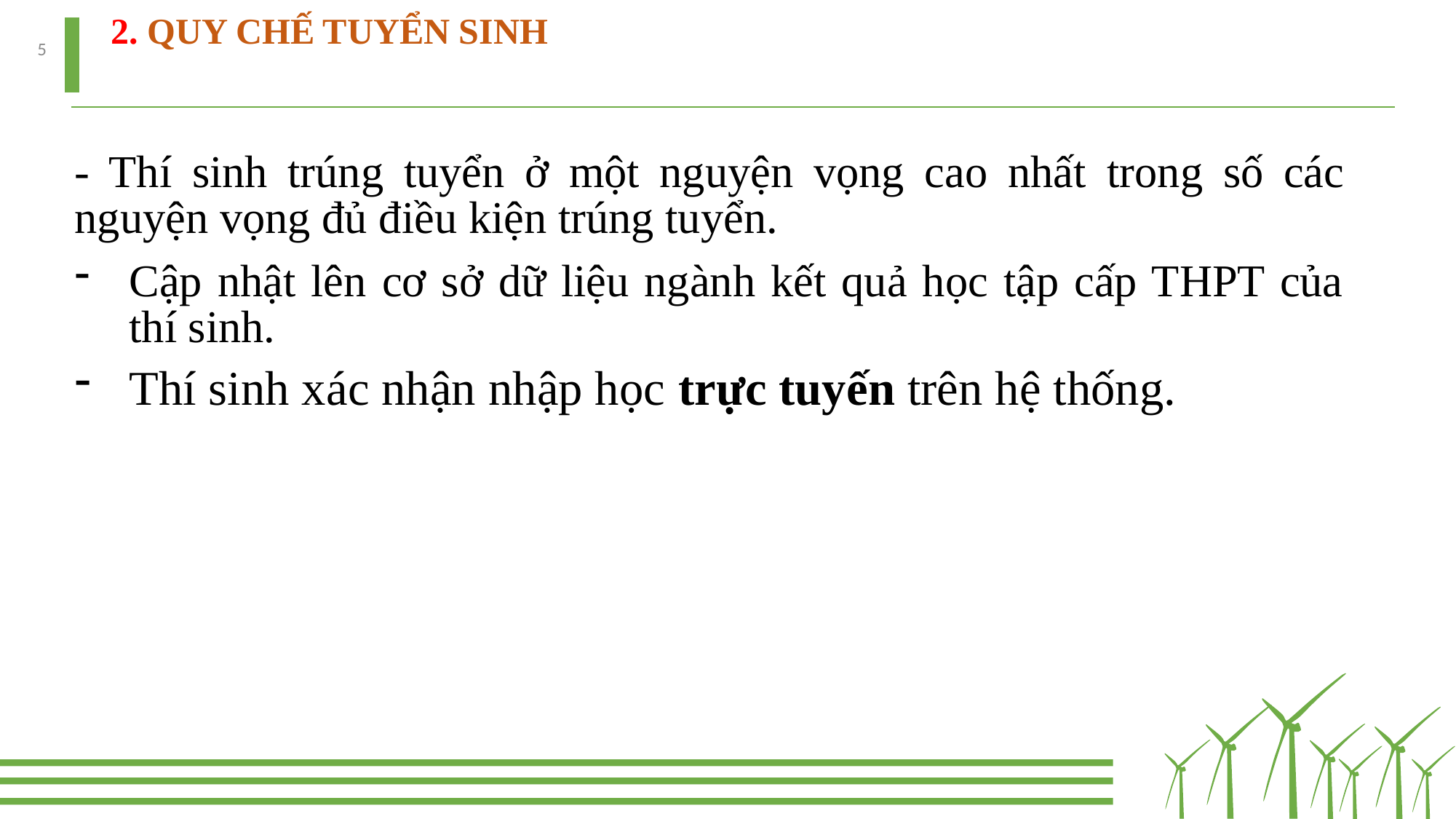

# 2. QUY CHẾ TUYỂN SINH
5
- Thí sinh trúng tuyển ở một nguyện vọng cao nhất trong số các nguyện vọng đủ điều kiện trúng tuyển.
Cập nhật lên cơ sở dữ liệu ngành kết quả học tập cấp THPT của thí sinh.
Thí sinh xác nhận nhập học trực tuyến trên hệ thống.